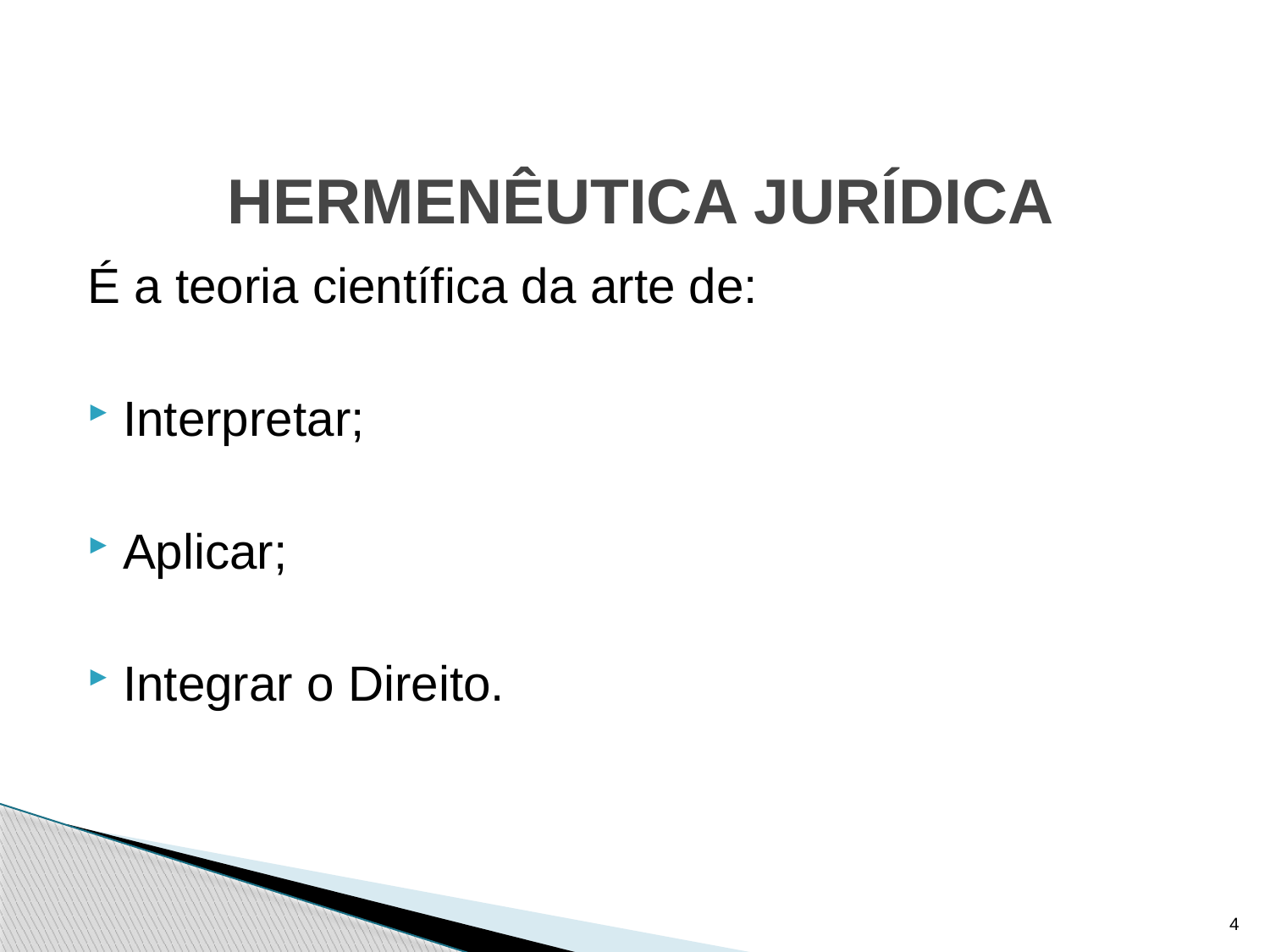

# HERMENÊUTICA JURÍDICA
É a teoria científica da arte de:

Interpretar;

Aplicar;

Integrar o Direito.

4